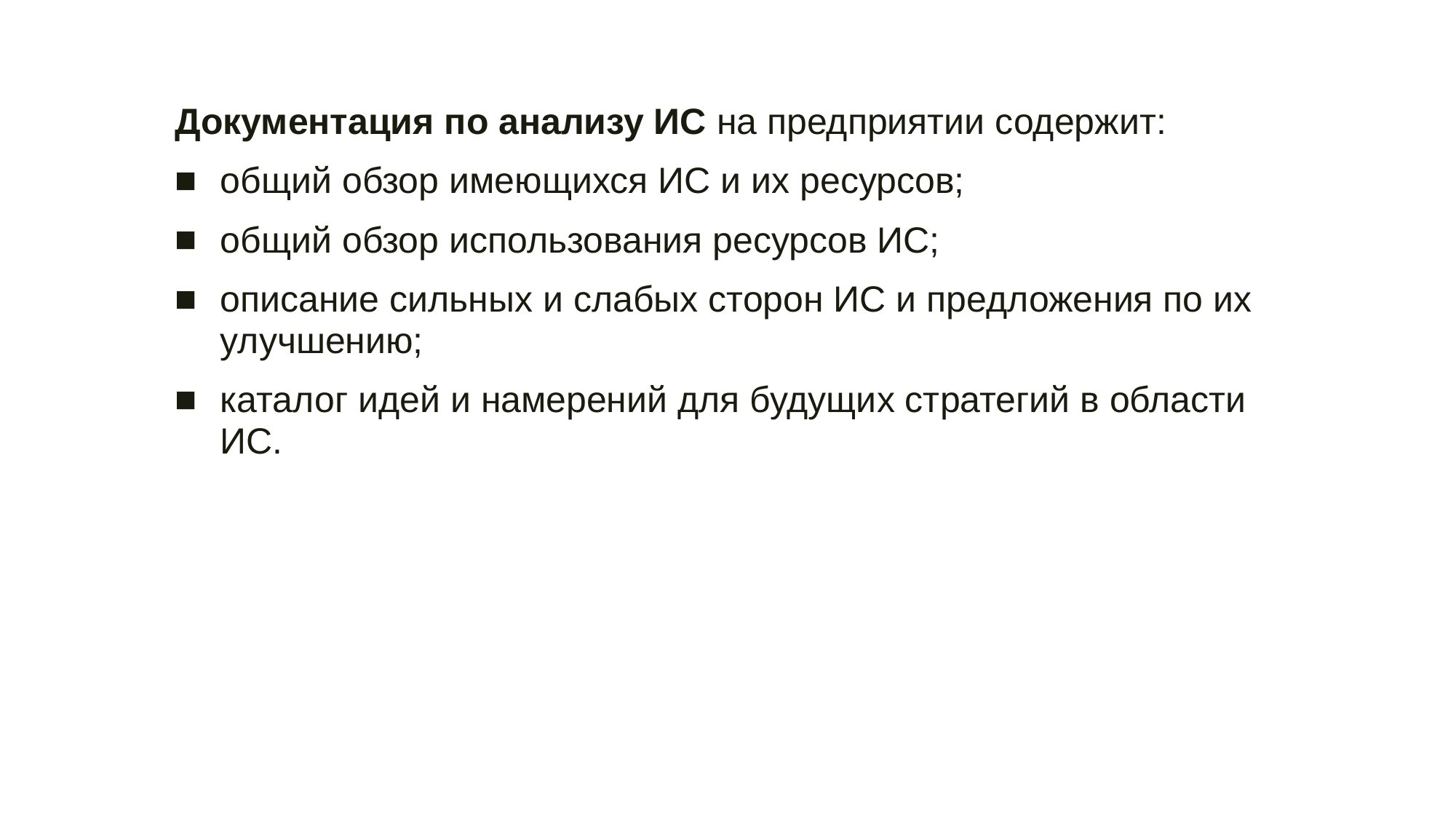

Документация по анализу ИС на предприятии содержит:
общий обзор имеющихся ИС и их ресурсов;
общий обзор использования ресурсов ИС;
описание сильных и слабых сторон ИС и предложения по их улучшению;
каталог идей и намерений для будущих стратегий в области ИС.